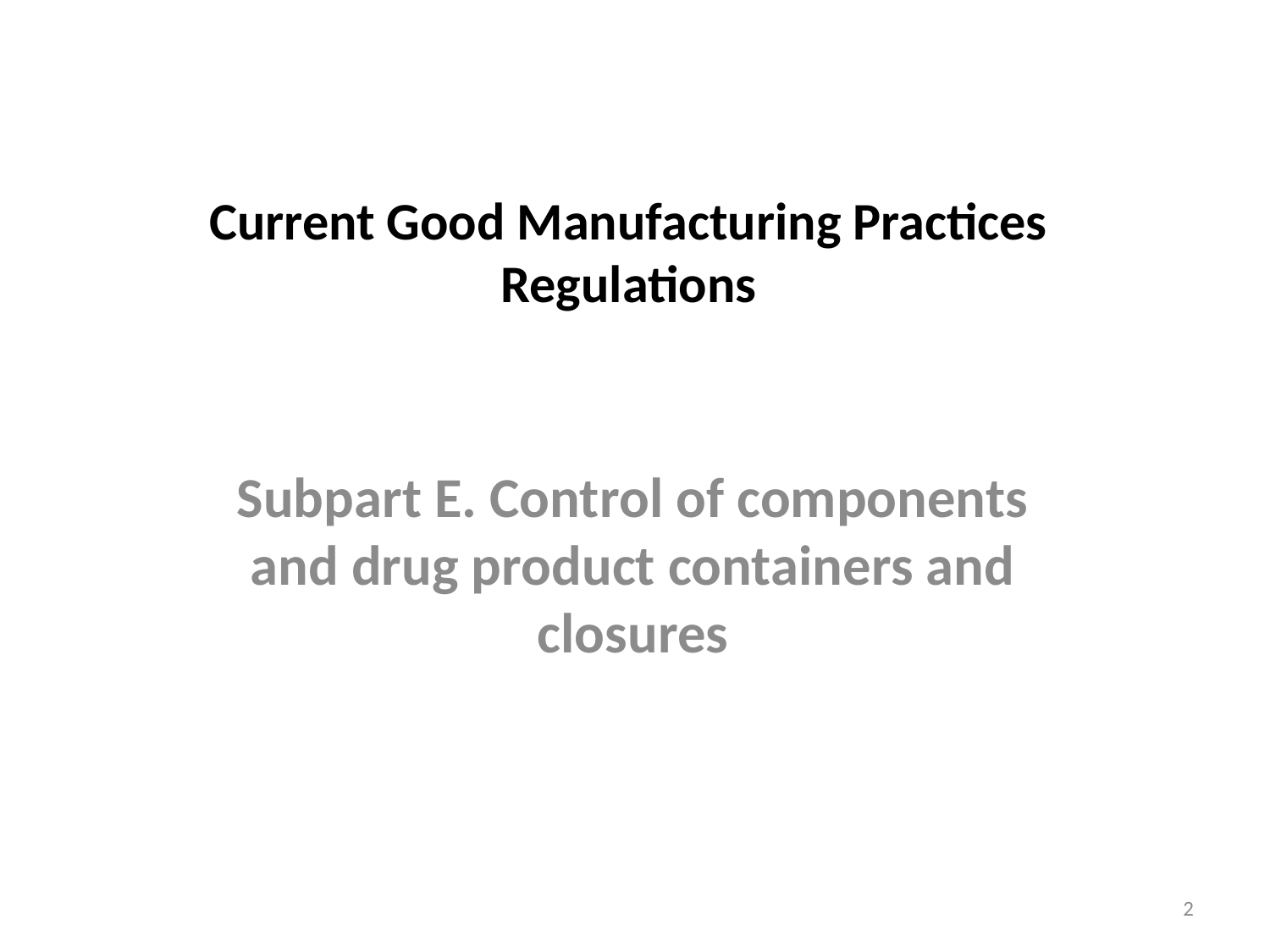

# Current Good Manufacturing Practices Regulations
Subpart E. Control of components and drug product containers and closures

2